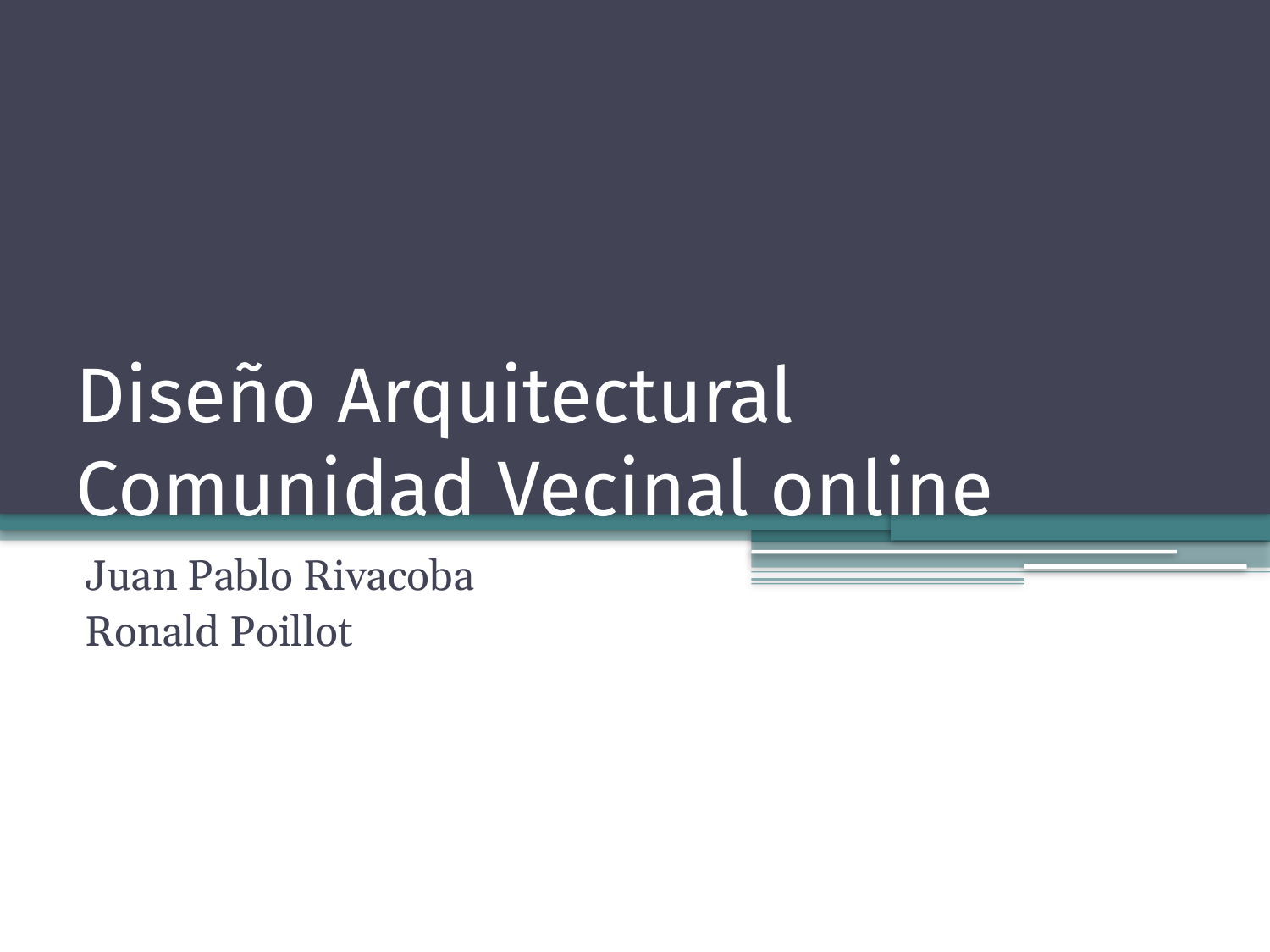

# Diseño Arquitectural Comunidad Vecinal online
Juan Pablo Rivacoba
Ronald Poillot